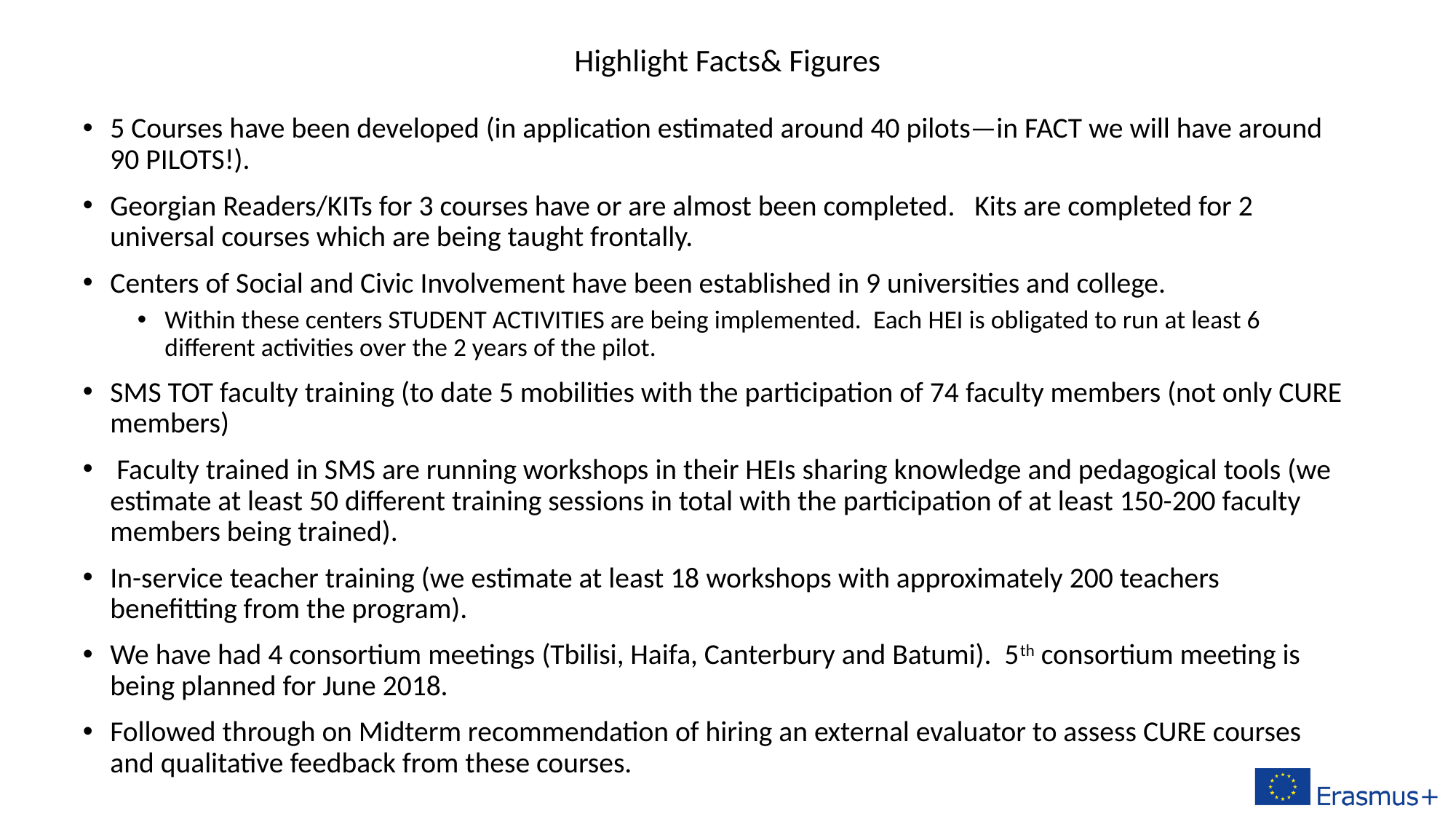

# Highlight Facts& Figures
5 Courses have been developed (in application estimated around 40 pilots—in FACT we will have around 90 PILOTS!).
Georgian Readers/KITs for 3 courses have or are almost been completed.   Kits are completed for 2 universal courses which are being taught frontally.
Centers of Social and Civic Involvement have been established in 9 universities and college.
Within these centers STUDENT ACTIVITIES are being implemented.  Each HEI is obligated to run at least 6 different activities over the 2 years of the pilot.
SMS TOT faculty training (to date 5 mobilities with the participation of 74 faculty members (not only CURE members)
 Faculty trained in SMS are running workshops in their HEIs sharing knowledge and pedagogical tools (we estimate at least 50 different training sessions in total with the participation of at least 150-200 faculty members being trained).
In-service teacher training (we estimate at least 18 workshops with approximately 200 teachers benefitting from the program).
We have had 4 consortium meetings (Tbilisi, Haifa, Canterbury and Batumi).  5th consortium meeting is being planned for June 2018.
Followed through on Midterm recommendation of hiring an external evaluator to assess CURE courses and qualitative feedback from these courses.